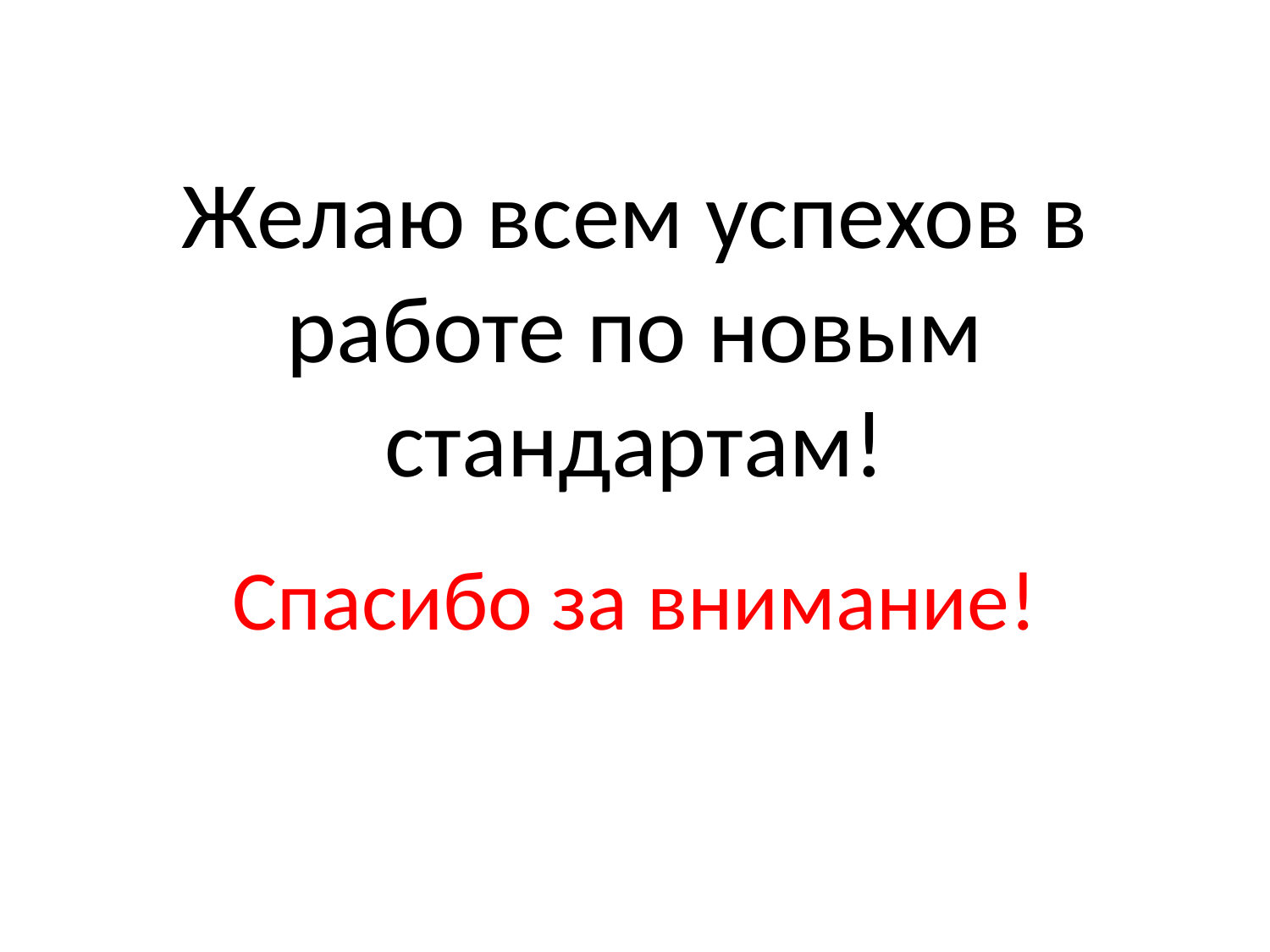

# Желаю всем успехов в работе по новым стандартам!
Спасибо за внимание!